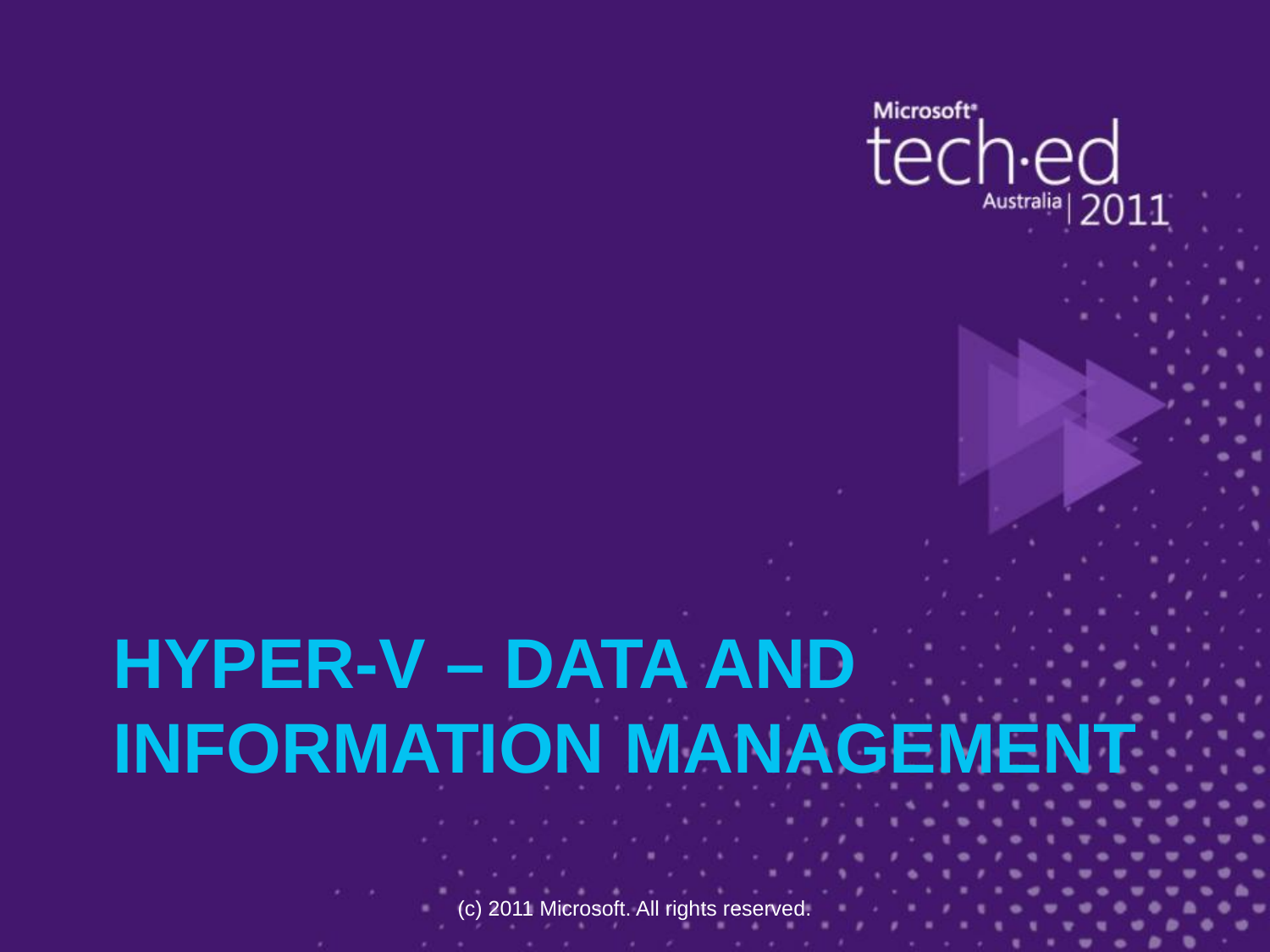

# Hyper-V – Data and Information Management
(c) 2011 Microsoft. All rights reserved.